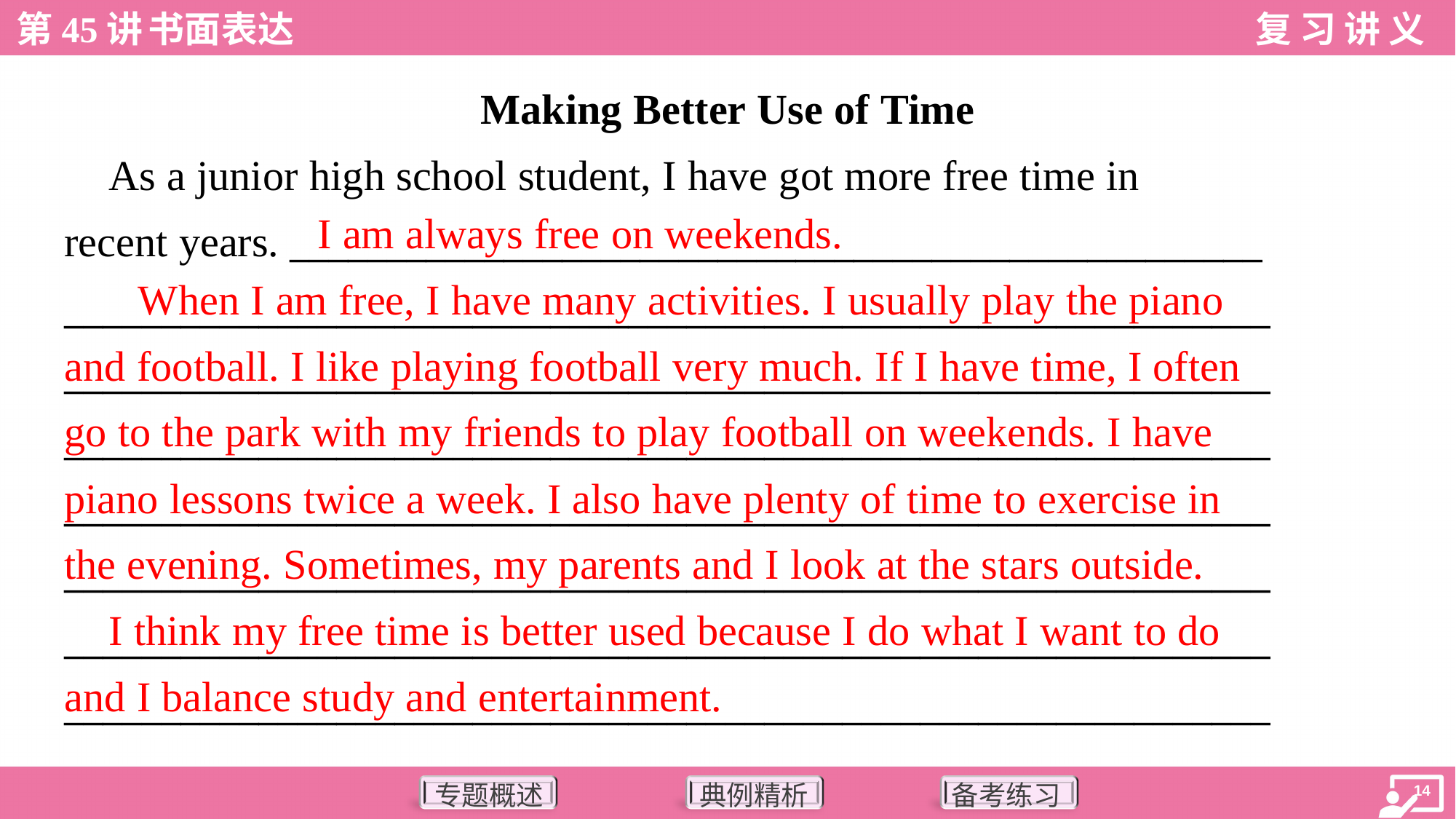

Making Better Use of Time
    As a junior high school student, I have got more free time in
recent years. __________________________________________________
______________________________________________________________
______________________________________________________________
______________________________________________________________
______________________________________________________________
______________________________________________________________
______________________________________________________________
______________________________________________________________

                        I am always free on weekends.
       When I am free, I have many activities. I usually play the piano
and football. I like playing football very much. If I have time, I often
go to the park with my friends to play football on weekends. I have
piano lessons twice a week. I also have plenty of time to exercise in
the evening. Sometimes, my parents and I look at the stars outside.
    I think my free time is better used because I do what I want to do
and I balance study and entertainment.